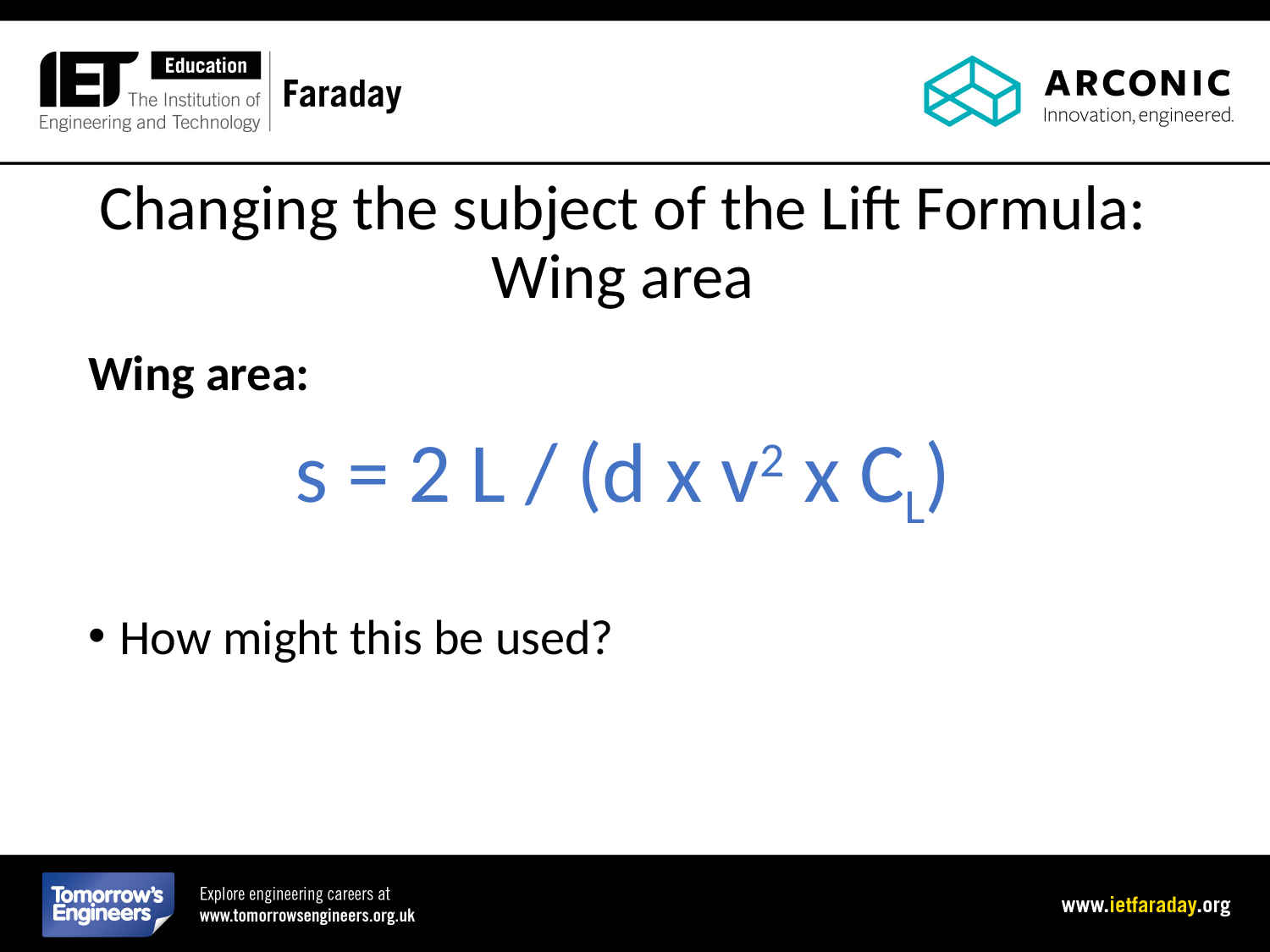

# Changing the subject of the Lift Formula: Wing area
Wing area:
s = 2 L / (d x v2 x CL)

How might this be used?